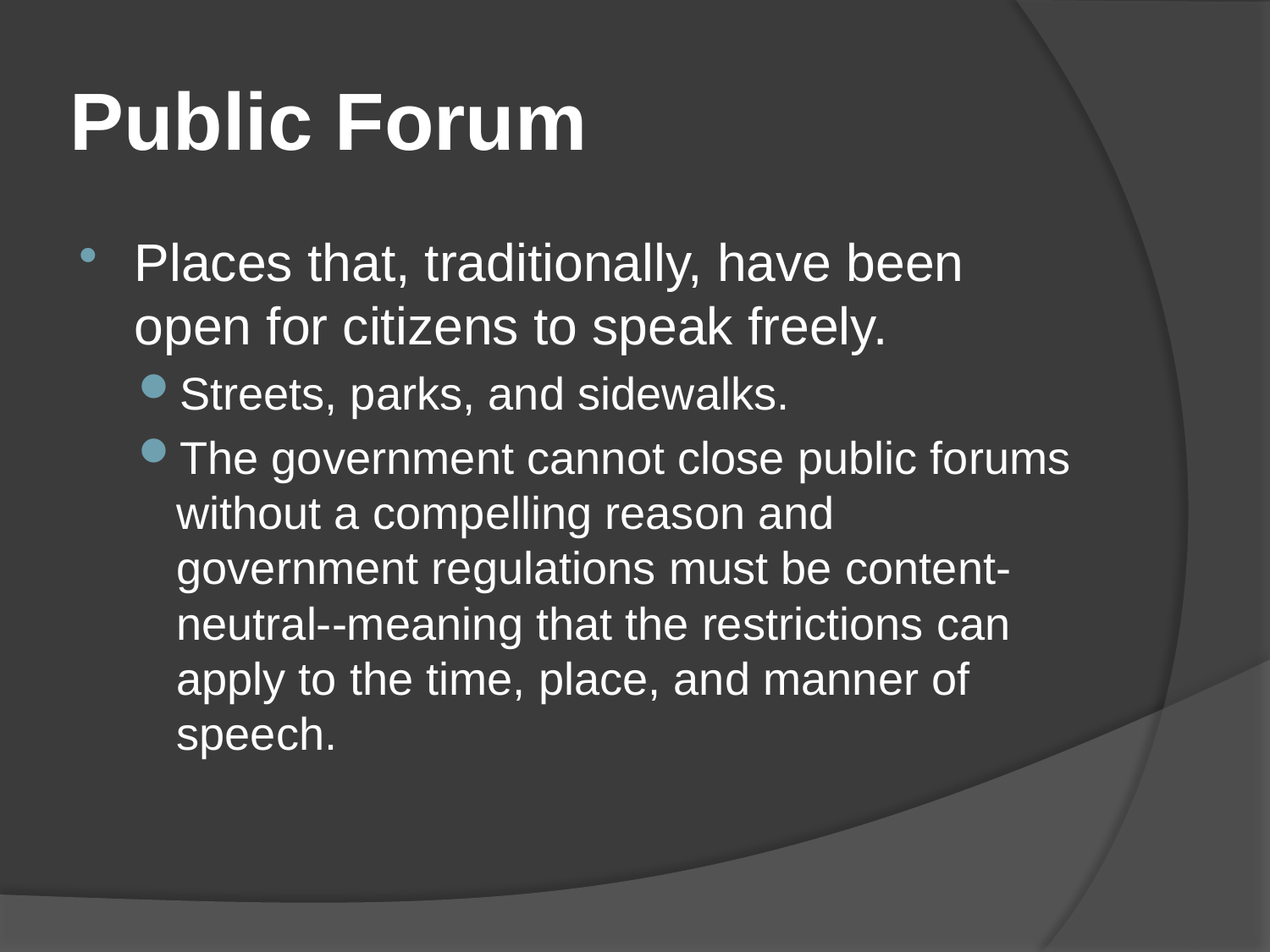

# Public Forum
Places that, traditionally, have been open for citizens to speak freely.
Streets, parks, and sidewalks.
The government cannot close public forums without a compelling reason and government regulations must be content-neutral--meaning that the restrictions can apply to the time, place, and manner of speech.